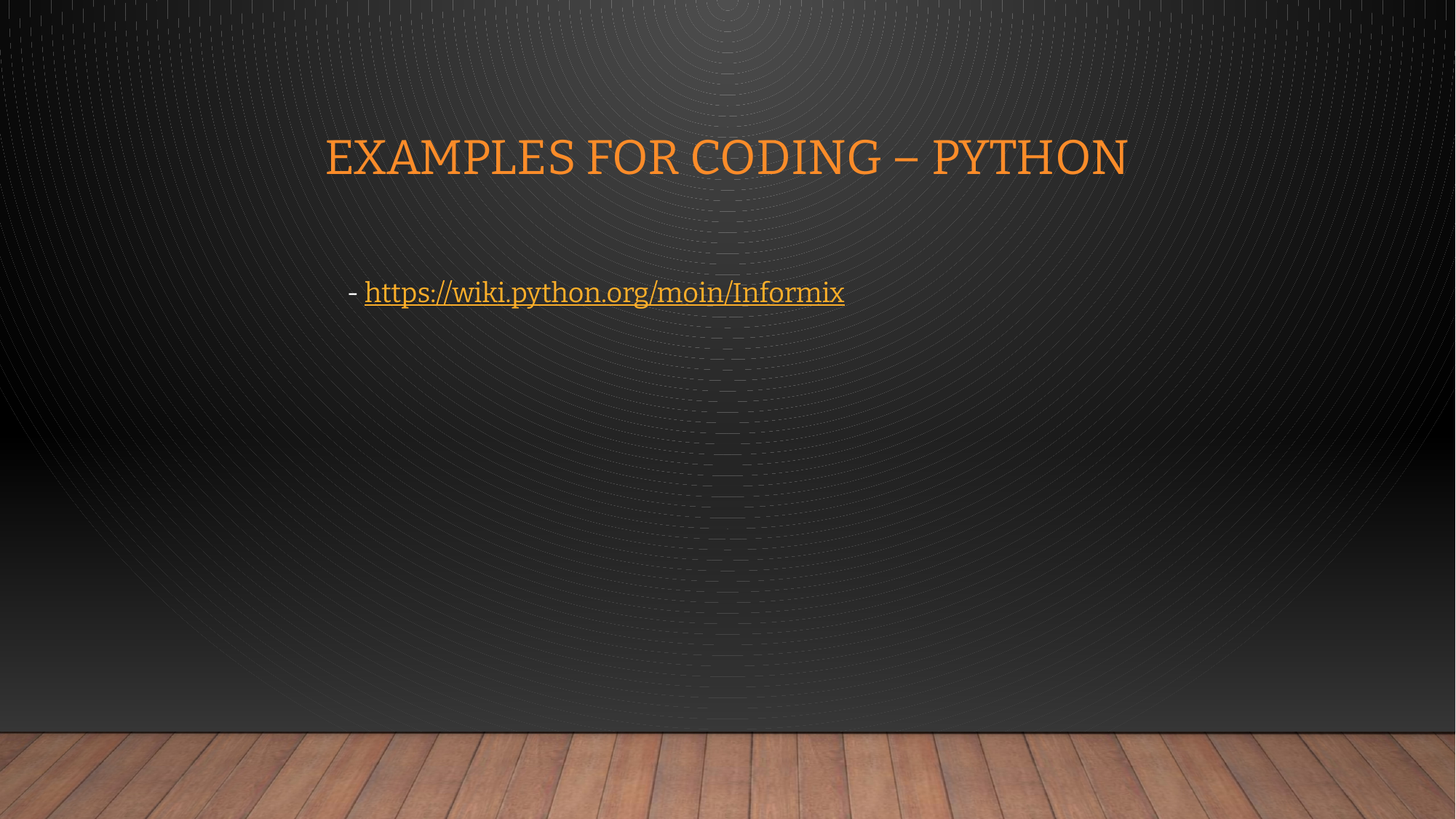

# EXAMPLES FOR CODING – Python

- https://wiki.python.org/moin/Informix